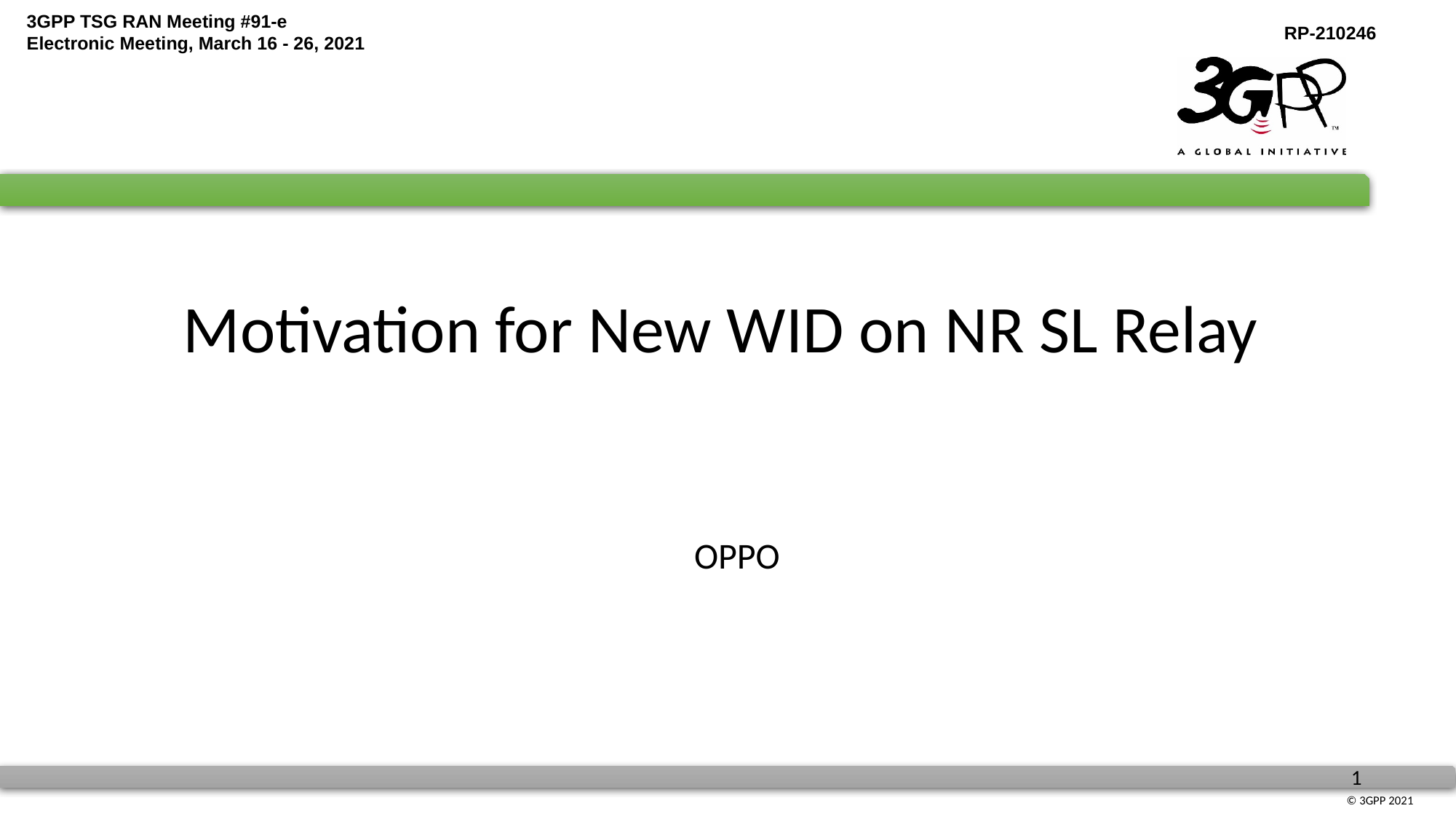

# Motivation for New WID on NR SL Relay
OPPO